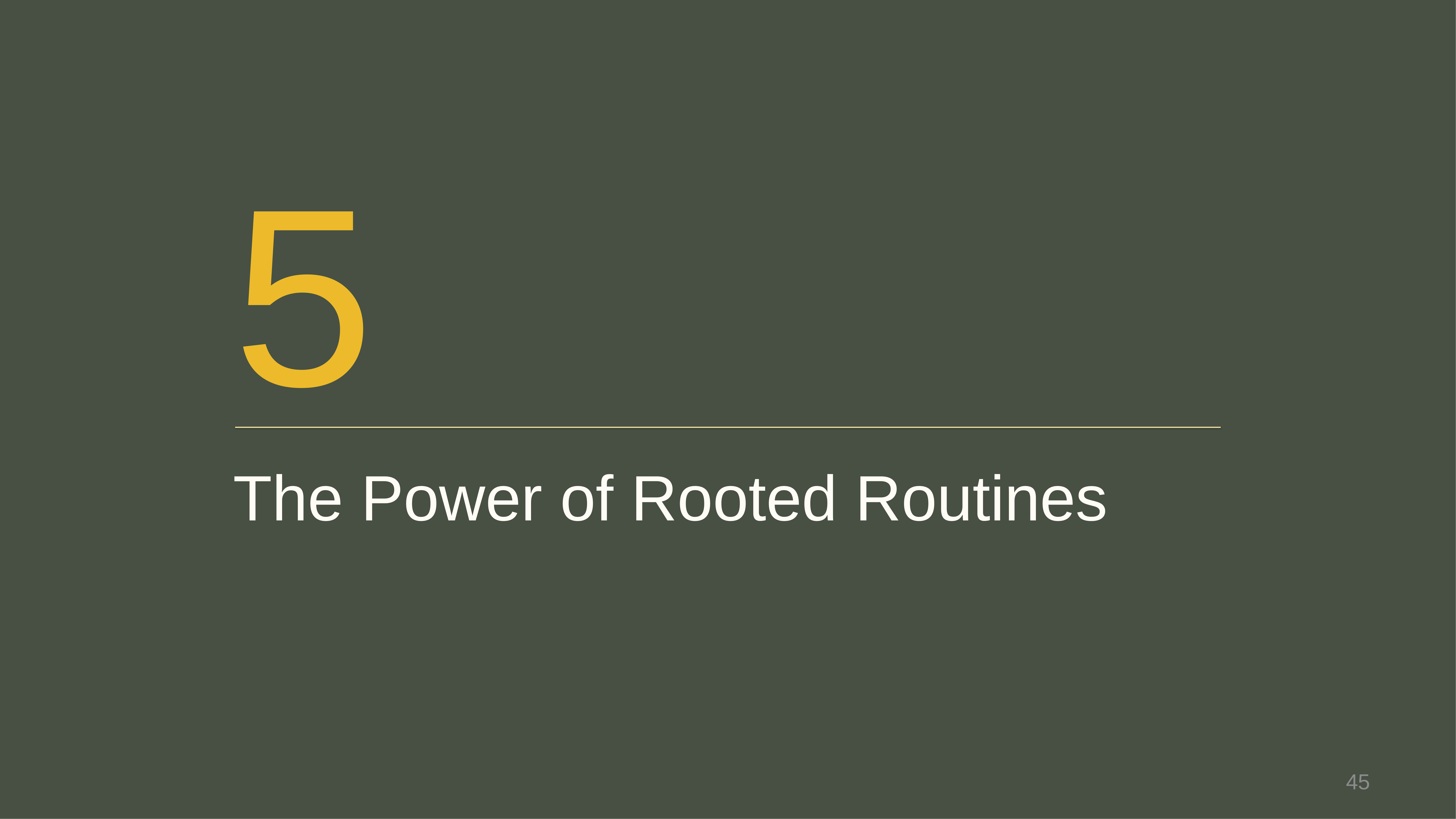

5

The Power of Rooted Routines
45